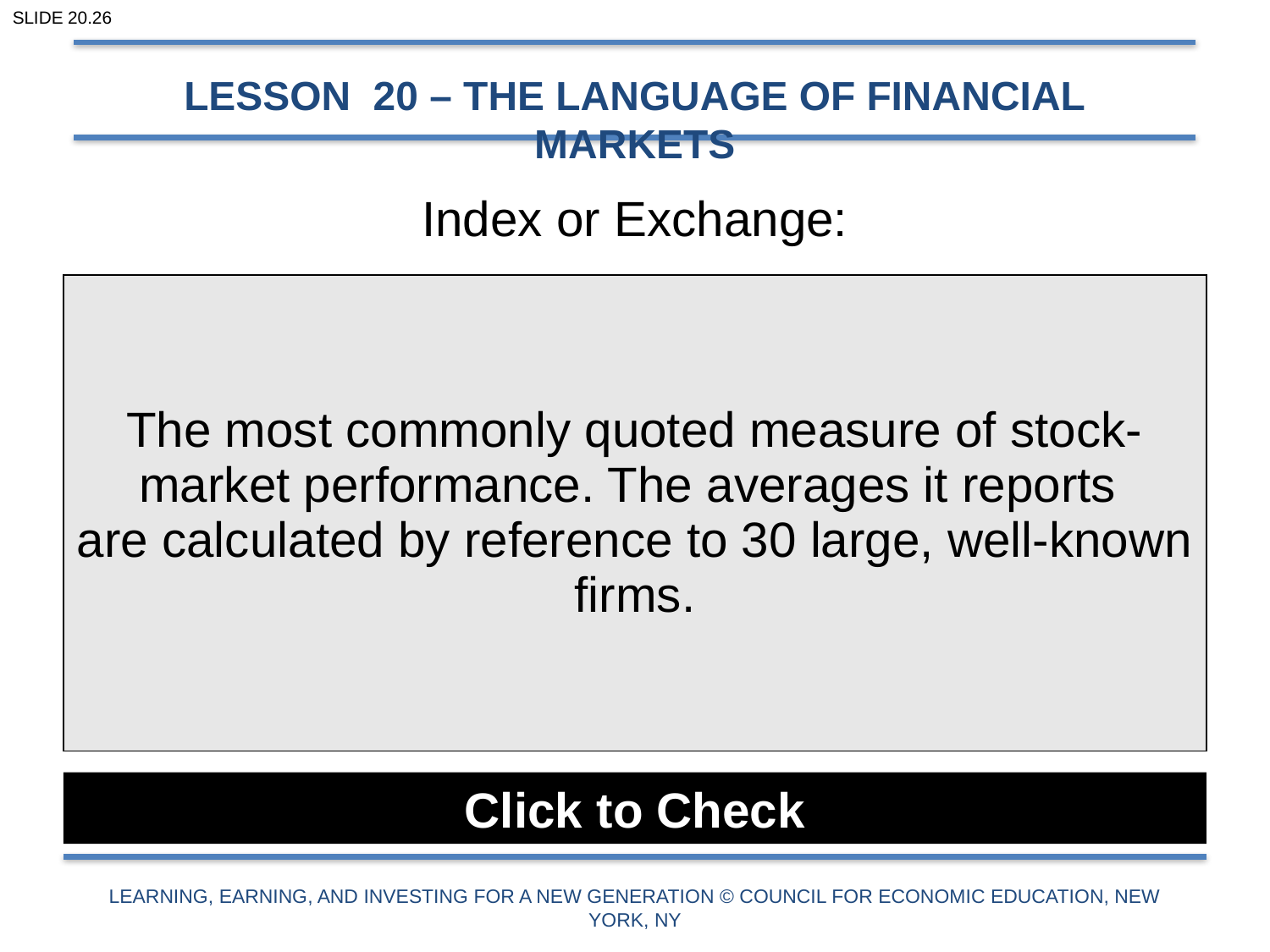

Slide 20.26
Lesson  20 – The Language of Financial Markets
# Index or Exchange:
| The most commonly quoted measure of stock-market performance. The averages it reports are calculated by reference to 30 large, well-known firms. |
| --- |
Click to Check